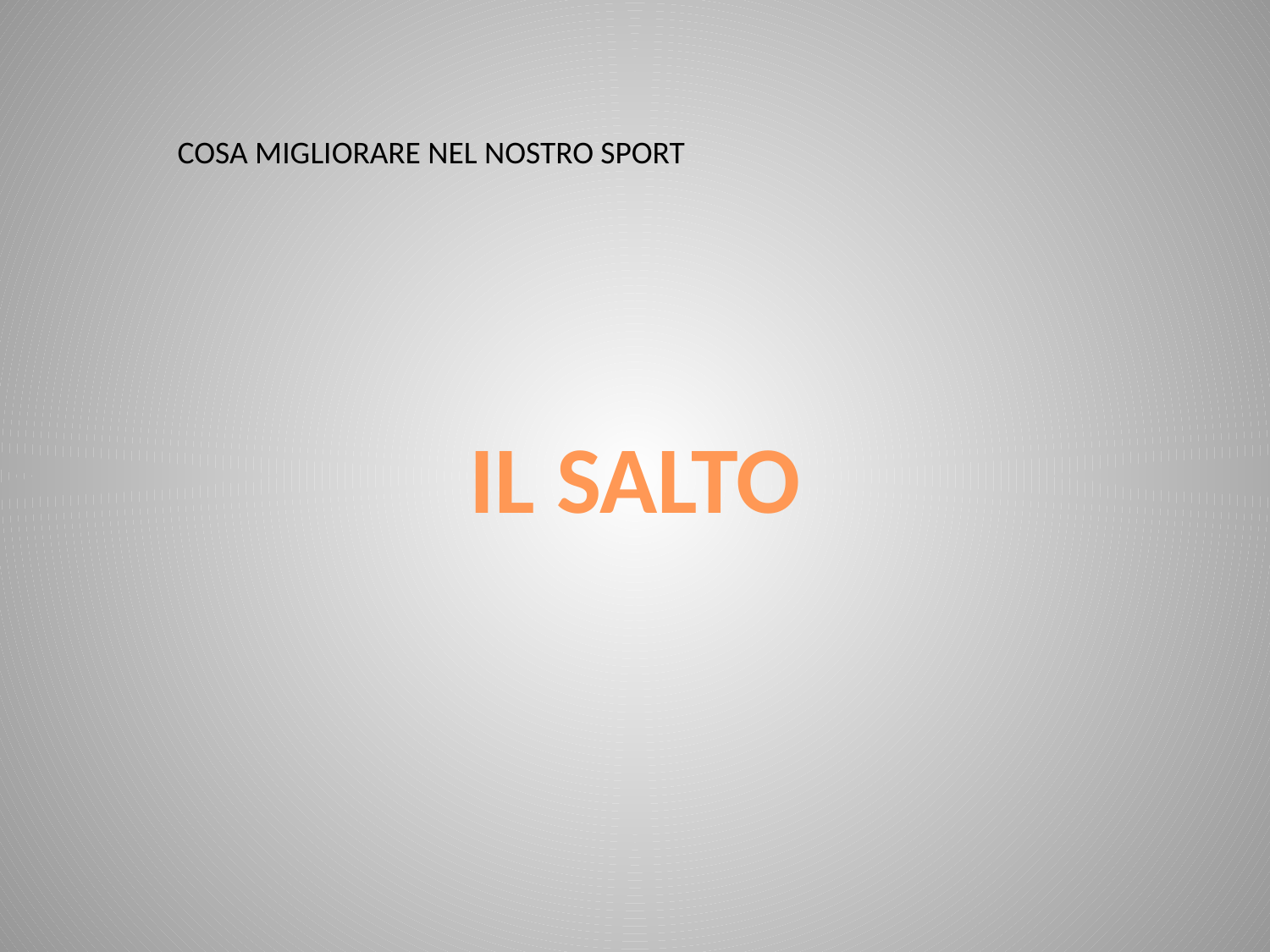

COSA MIGLIORARE NEL NOSTRO SPORT
IL SALTO